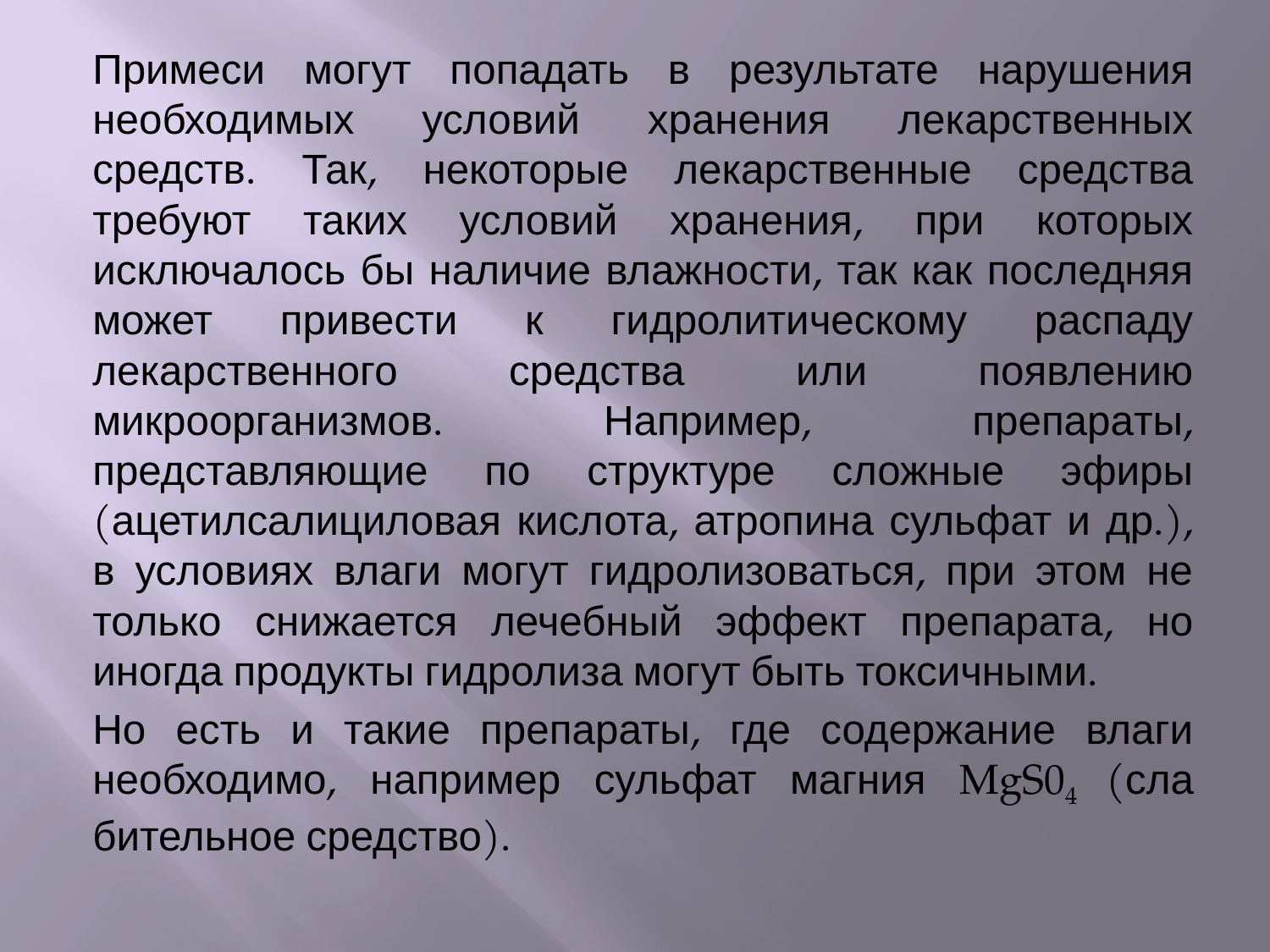

Примеси могут попадать в результате нарушения необходимых условий хранения лекарственных средств. Так, некоторые лекарственные средства требуют таких условий хранения, при которых исключалось бы наличие влажности, так как последняя может привести к гидролитическому распаду лекарственного средства или появлению микроорганизмов. Например, препара­ты, представляющие по структуре сложные эфиры (ацетилсалициловая кислота, атропина сульфат и др.), в условиях влаги могут гидролизоваться, при этом не только снижается лечебный эффект препарата, но иногда продукты гидролиза могут быть токсичными.
Но есть и такие препараты, где содержание влаги необходимо, например сульфат магния MgS04 (сла­бительное средство).

#